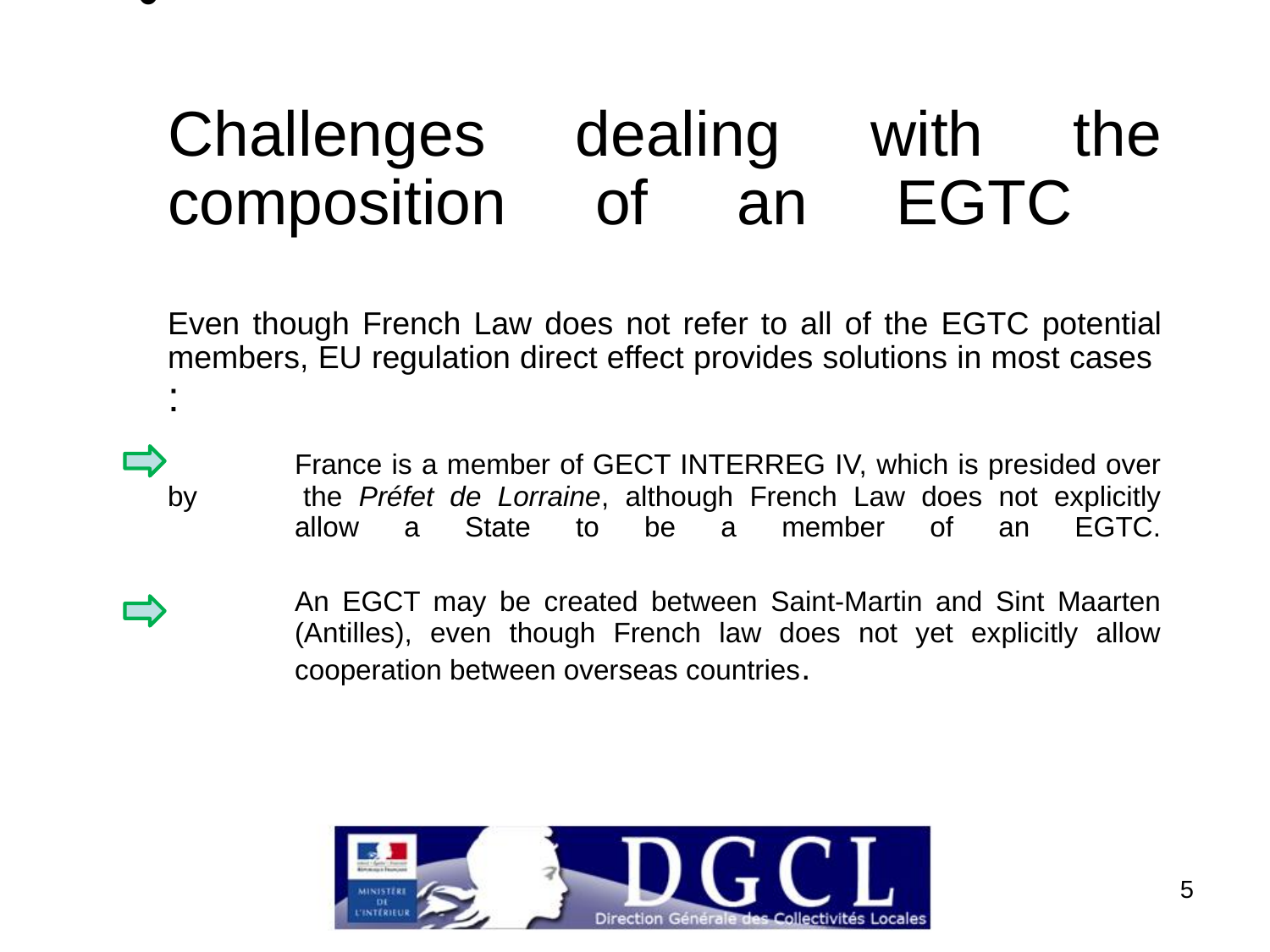

# Challenges dealing with the composition of an EGTC Even though French Law does not refer to all of the EGTC potential members, EU regulation direct effect provides solutions in most cases  : France is a member of GECT INTERREG IV, which is presided over by 	the Préfet de Lorraine, although French Law does not explicitly 	allow a State to be a member of an EGTC. An EGCT may be created between Saint-Martin and Sint Maarten 	(Antilles), even though French law does not yet explicitly allow 	cooperation between overseas countries.

5